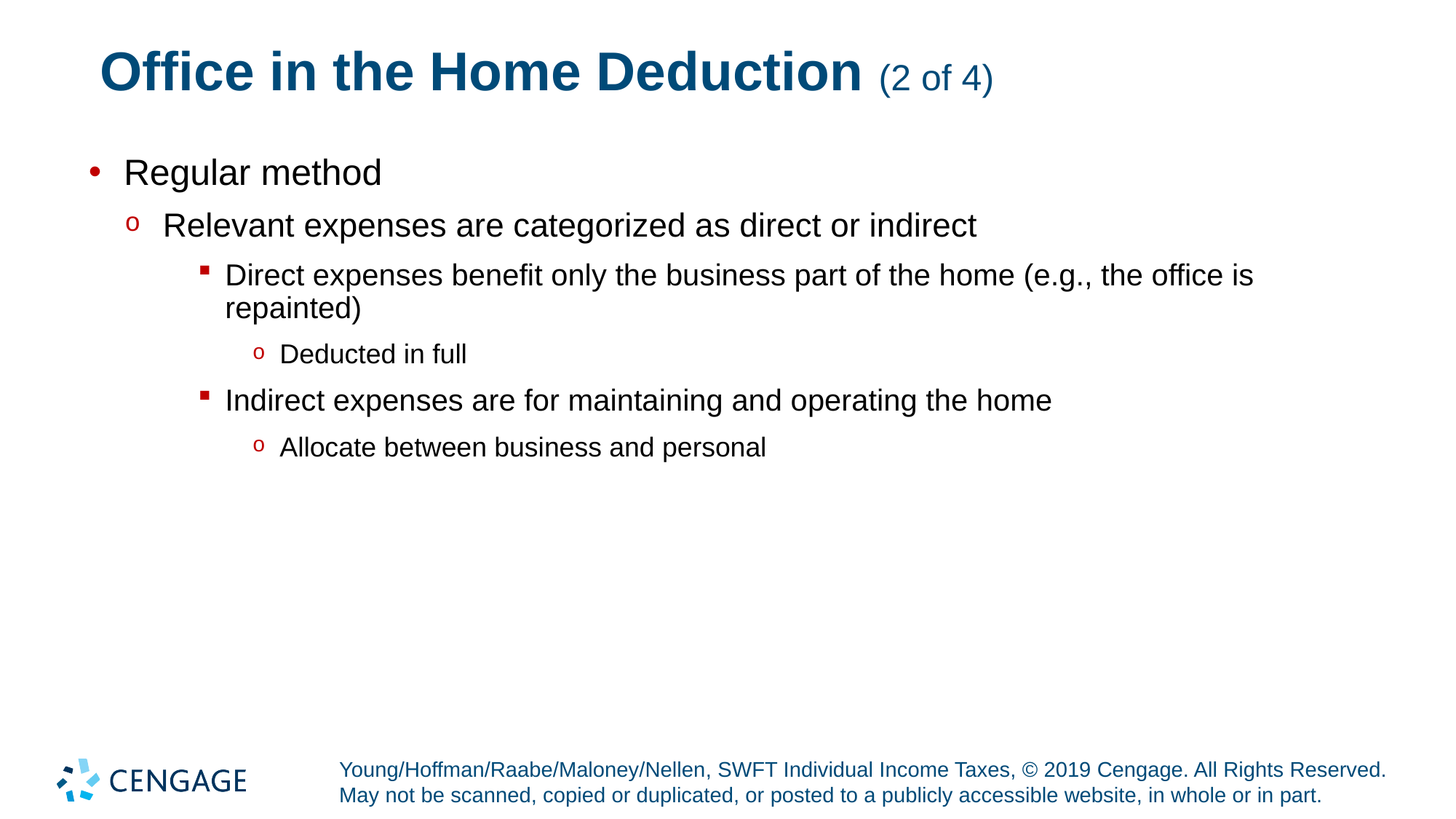

# Office in the Home Deduction (2 of 4)
Regular method
Relevant expenses are categorized as direct or indirect
Direct expenses benefit only the business part of the home (e.g., the office is repainted)
Deducted in full
Indirect expenses are for maintaining and operating the home
Allocate between business and personal